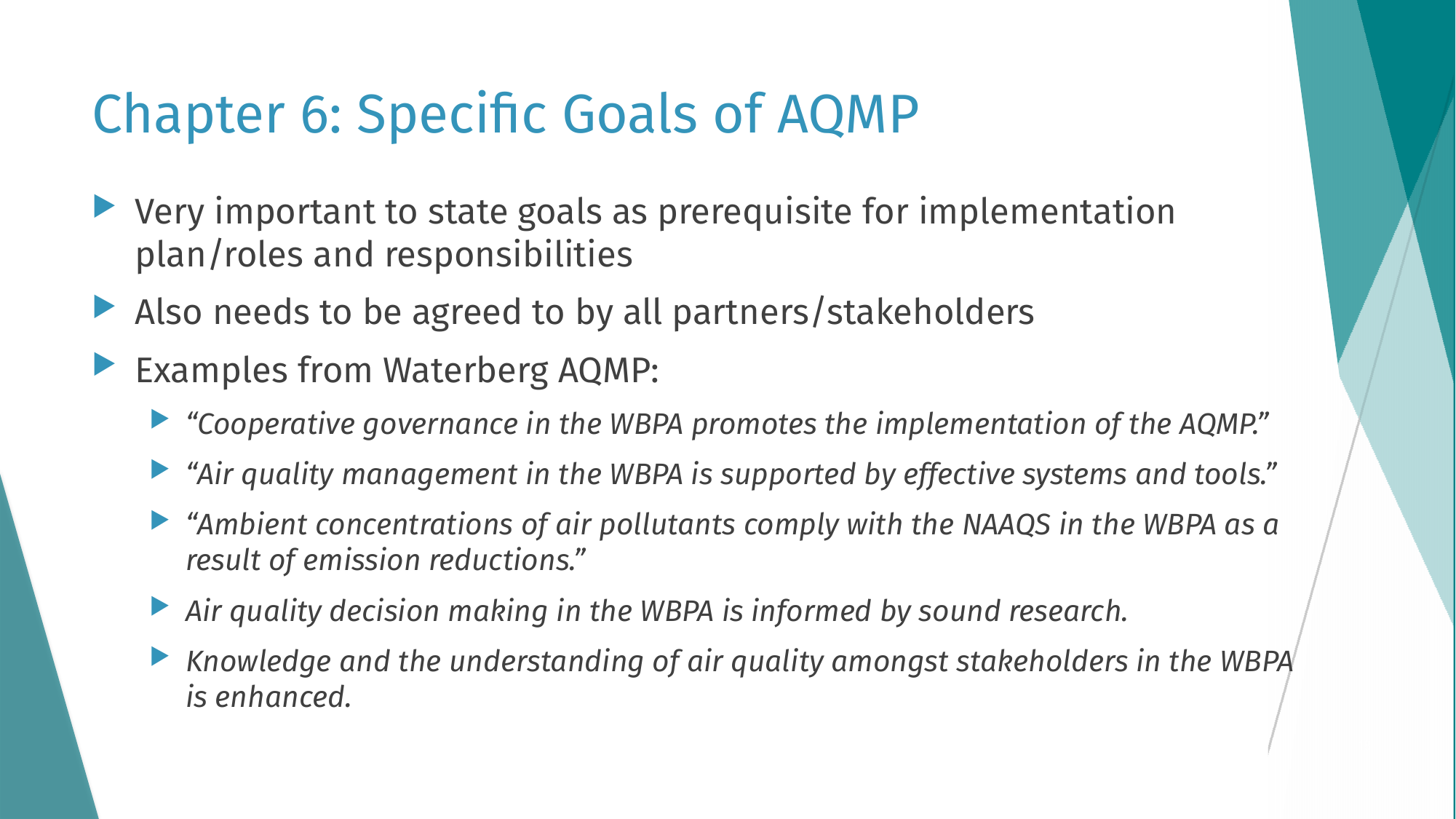

# Chapter 6: Specific Goals of AQMP
Very important to state goals as prerequisite for implementation plan/roles and responsibilities
Also needs to be agreed to by all partners/stakeholders
Examples from Waterberg AQMP:
“Cooperative governance in the WBPA promotes the implementation of the AQMP.”
“Air quality management in the WBPA is supported by effective systems and tools.”
“Ambient concentrations of air pollutants comply with the NAAQS in the WBPA as a result of emission reductions.”
Air quality decision making in the WBPA is informed by sound research.
Knowledge and the understanding of air quality amongst stakeholders in the WBPA is enhanced.

18